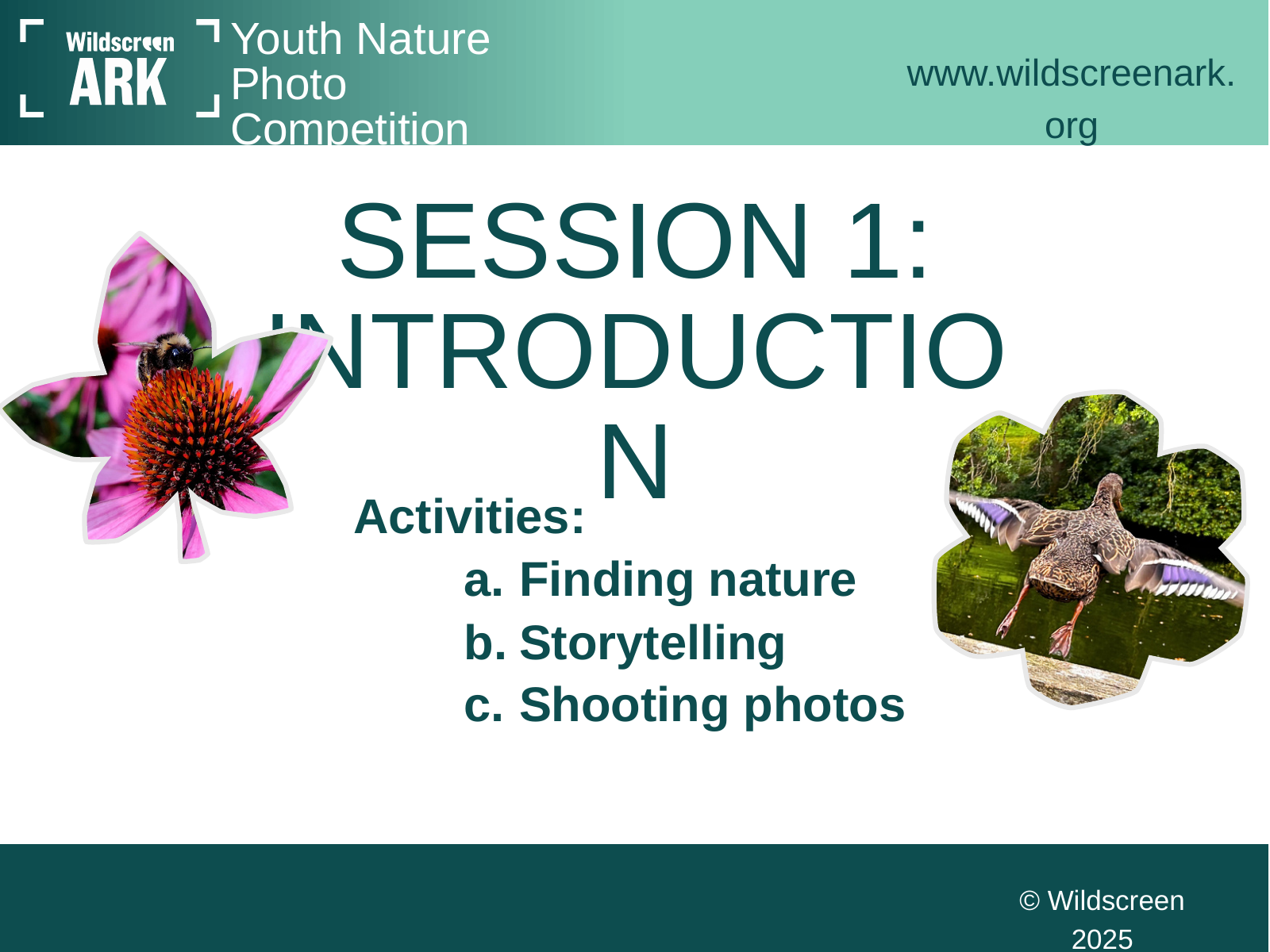

www.wildscreenark.org

Youth Nature Photo Competition
SESSION 1: INTRODUCTION

Activities:
Finding nature
Storytelling
Shooting photos

© Wildscreen 2025